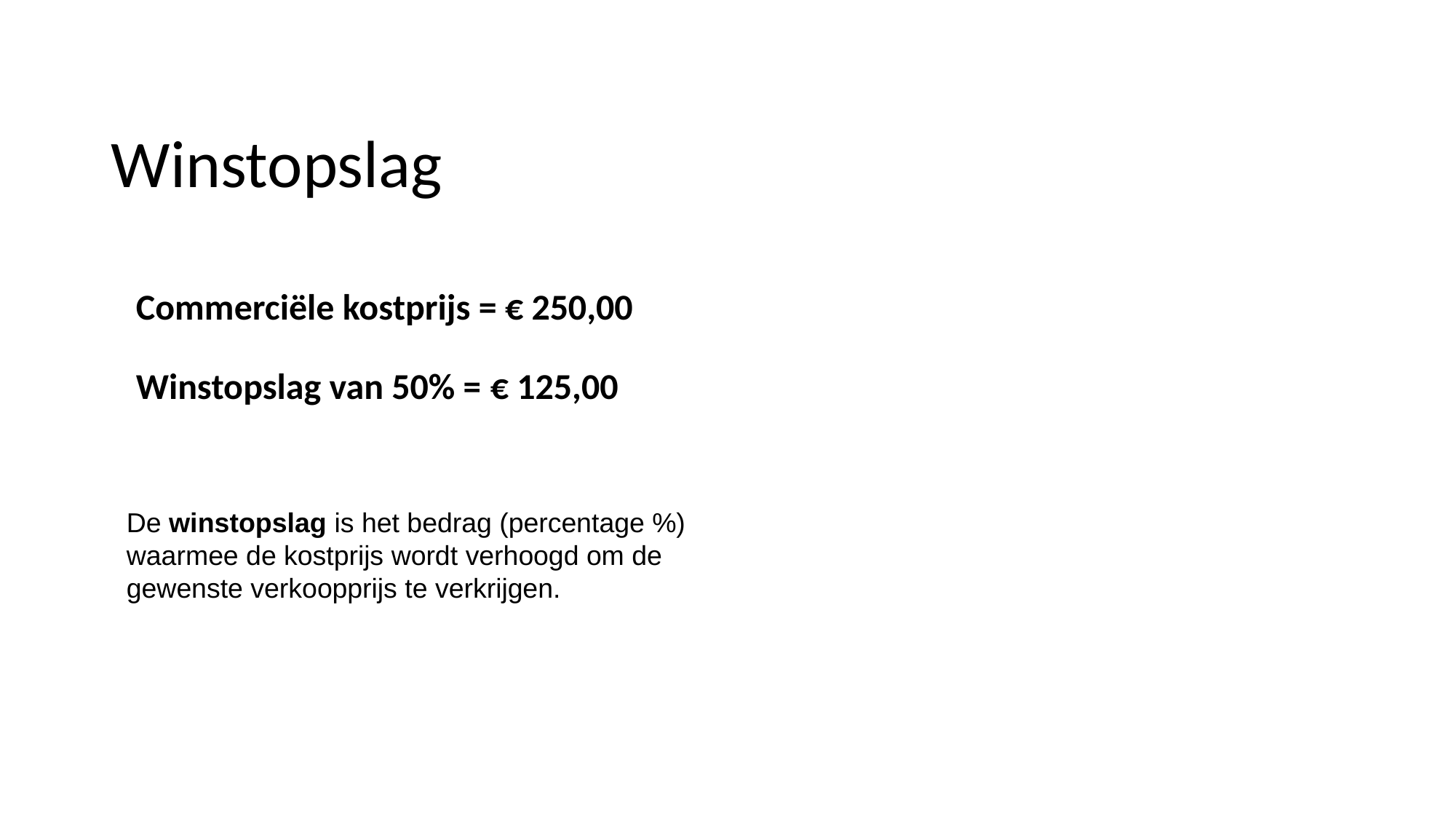

# Winstopslag
Commerciële kostprijs = € 250,00
Winstopslag van 50% = ?
€ 125,00
De winstopslag is het bedrag (percentage %) waarmee de kostprijs wordt verhoogd om de gewenste verkoopprijs te verkrijgen.